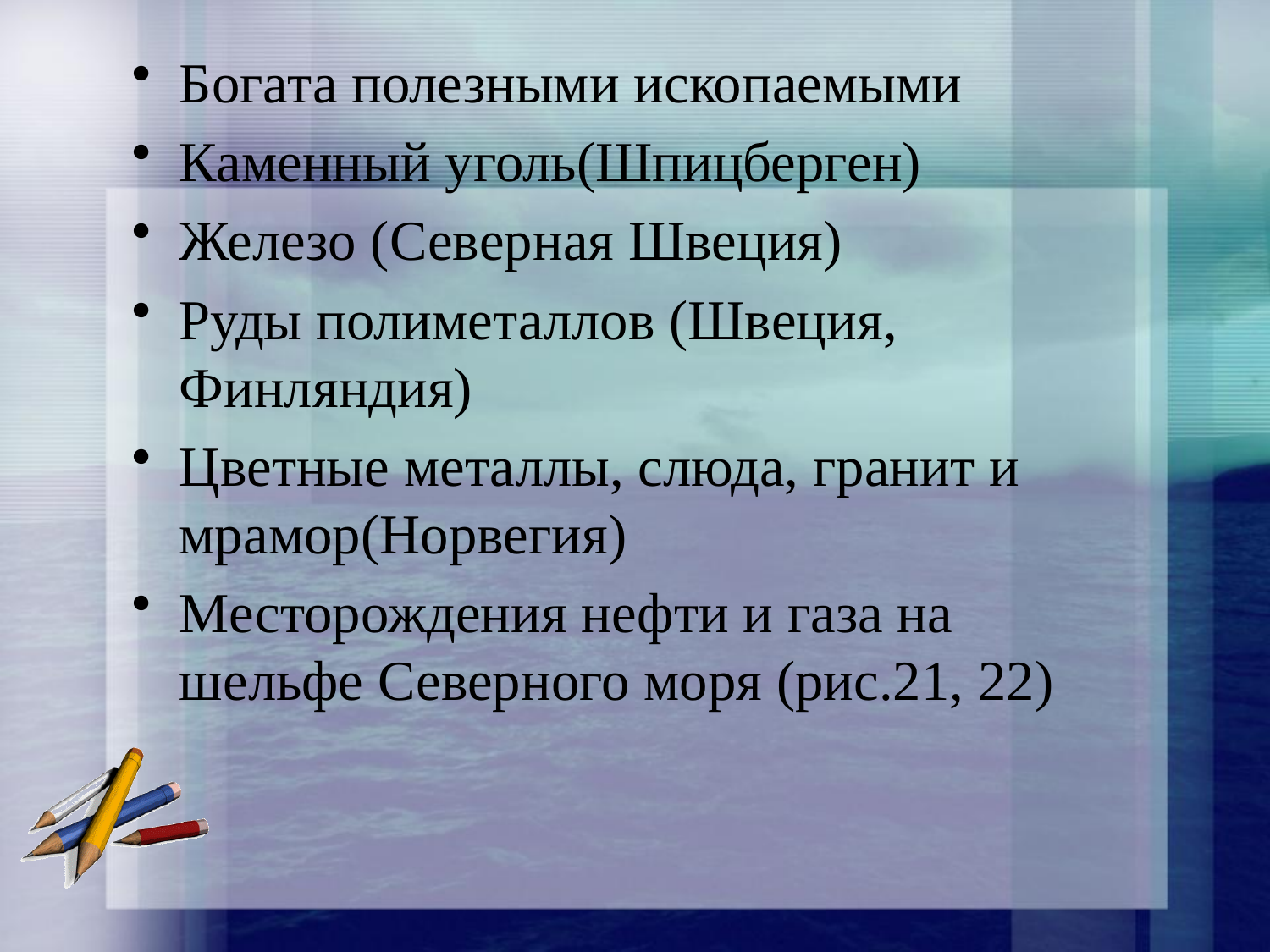

#
Богата полезными ископаемыми
Каменный уголь(Шпицберген)
Железо (Северная Швеция)
Руды полиметаллов (Швеция, Финляндия)
Цветные металлы, слюда, гранит и мрамор(Норвегия)
Месторождения нефти и газа на шельфе Северного моря (рис.21, 22)